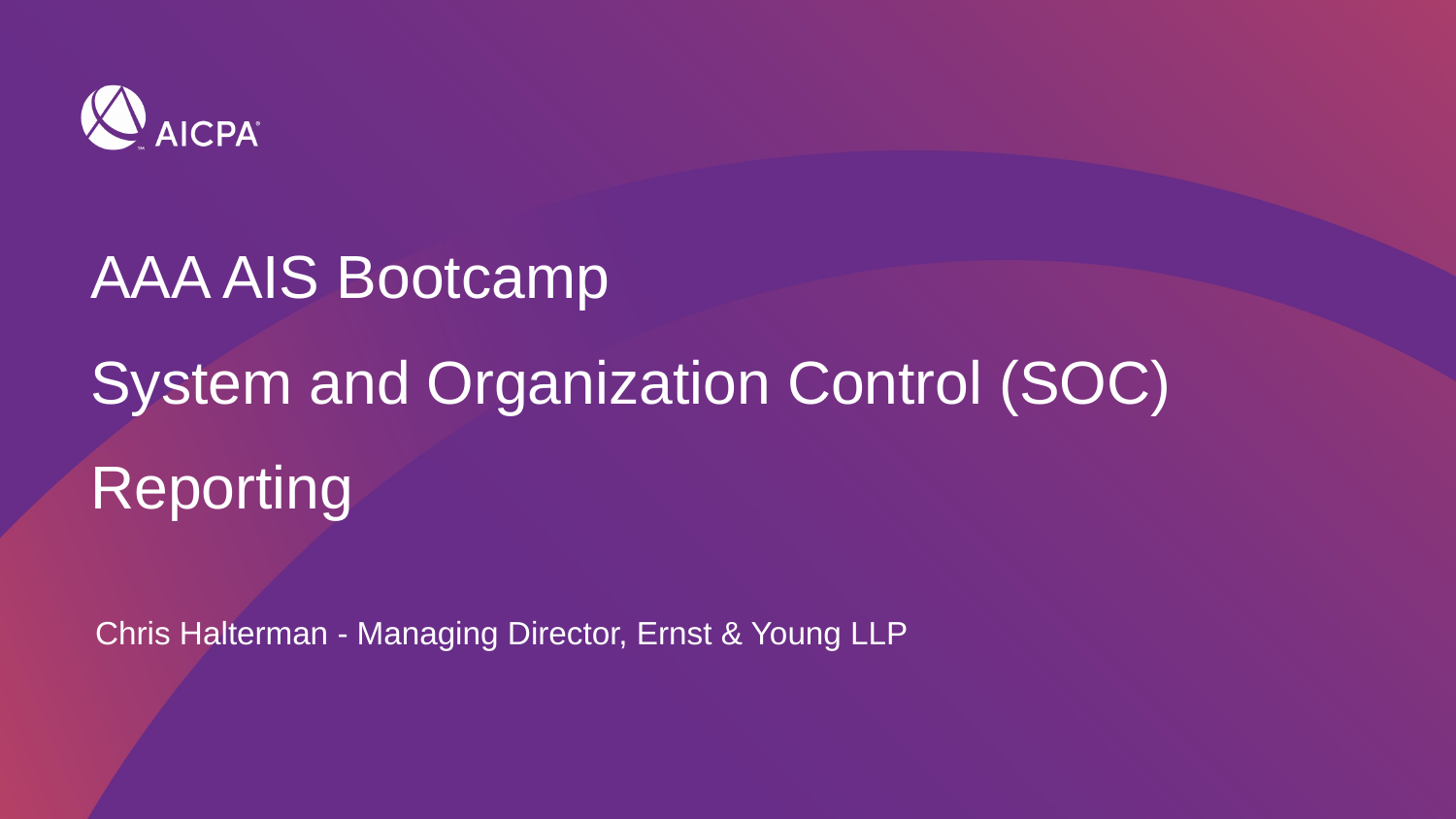

# AAA AIS Bootcamp System and Organization Control (SOC) Reporting
Chris Halterman - Managing Director, Ernst & Young LLP